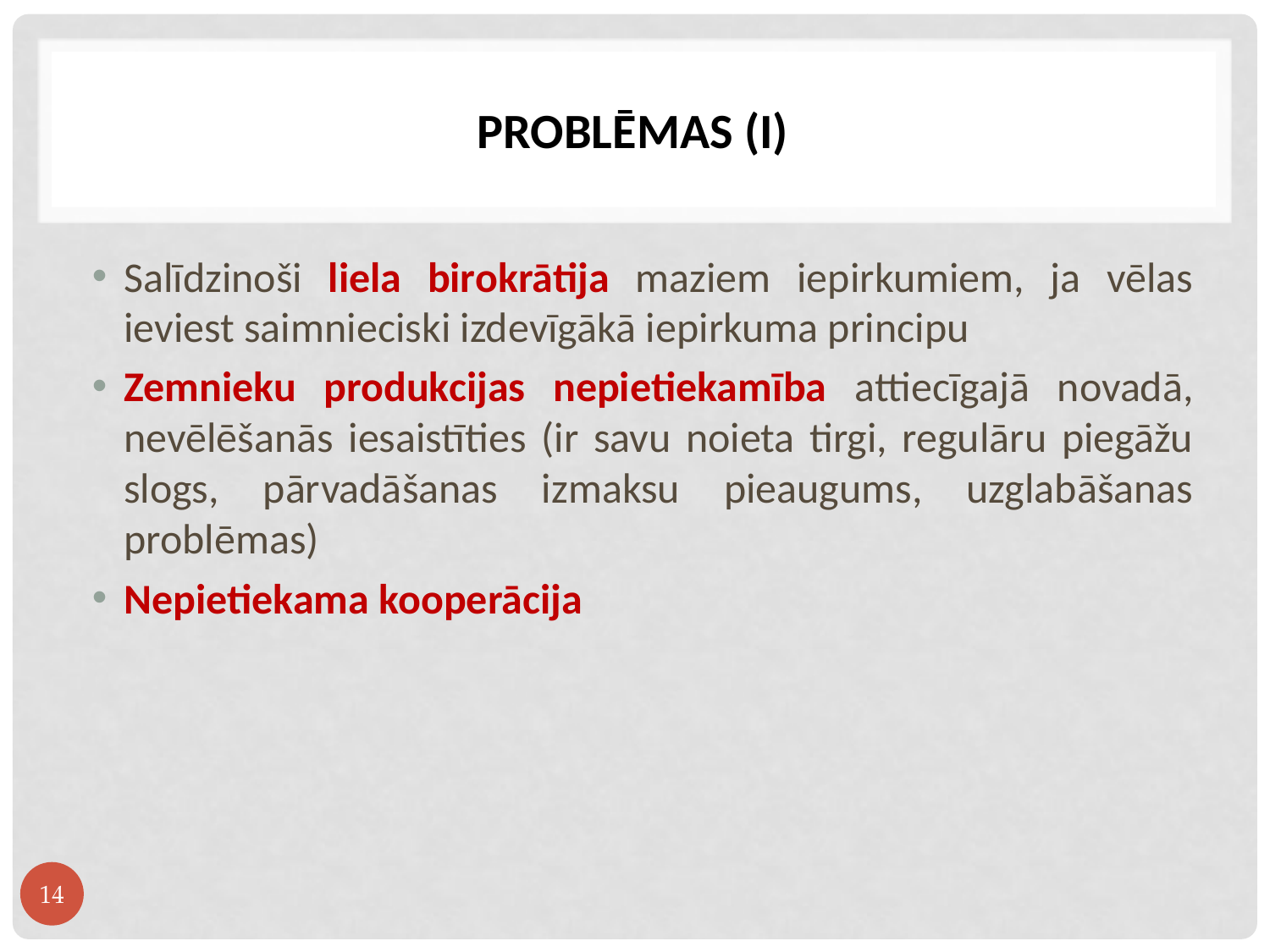

# Problēmas (I)
Salīdzinoši liela birokrātija maziem iepirkumiem, ja vēlas ieviest saimnieciski izdevīgākā iepirkuma principu
Zemnieku produkcijas nepietiekamība attiecīgajā novadā, nevēlēšanās iesaistīties (ir savu noieta tirgi, regulāru piegāžu slogs, pārvadāšanas izmaksu pieaugums, uzglabāšanas problēmas)
Nepietiekama kooperācija

14